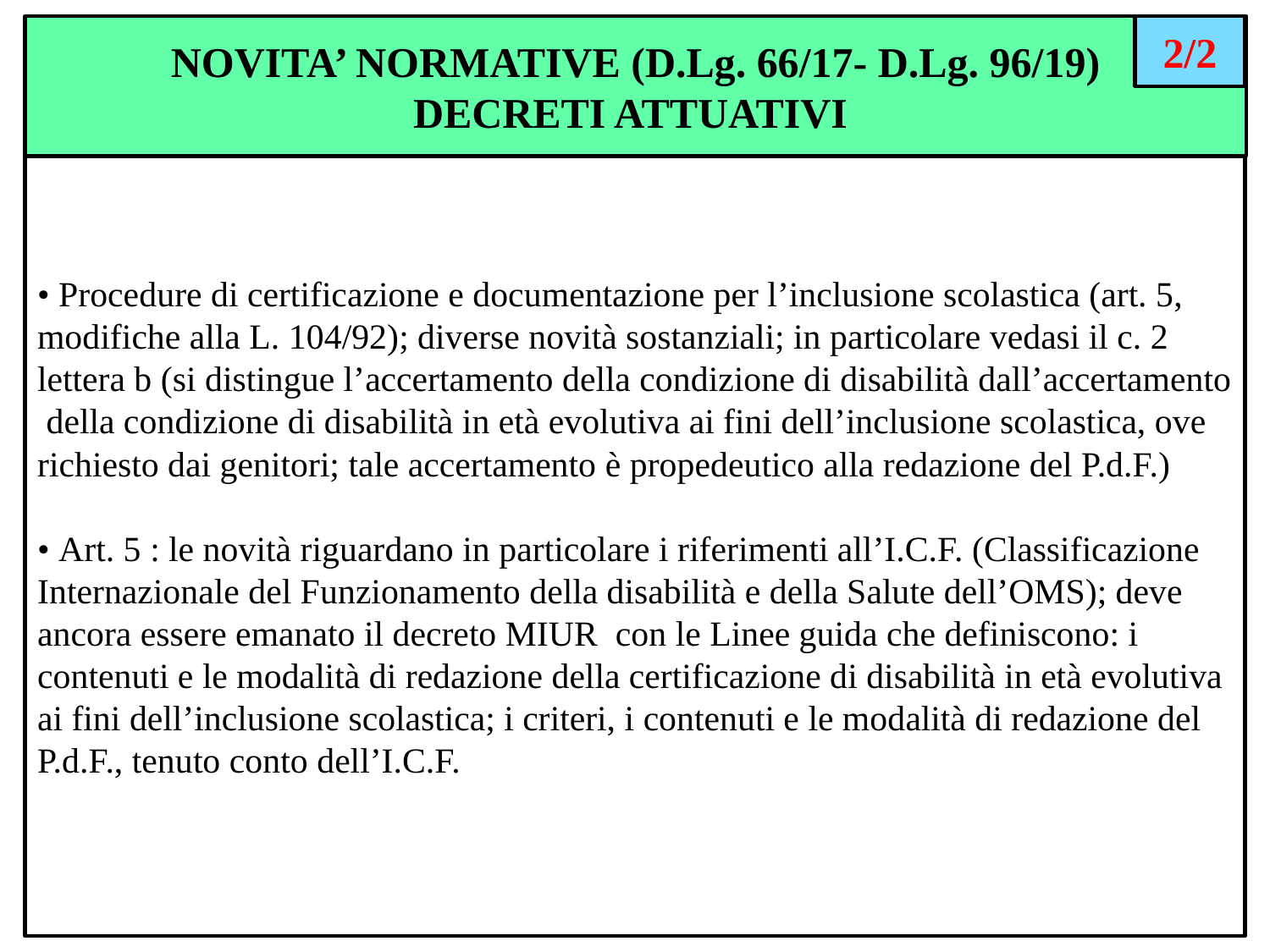

NOVITA’ NORMATIVE (D.Lg. 66/17- D.Lg. 96/19)
DECRETI ATTUATIVI
2/2
• Procedure di certificazione e documentazione per l’inclusione scolastica (art. 5, modifiche alla L. 104/92); diverse novità sostanziali; in particolare vedasi il c. 2 lettera b (si distingue l’accertamento della condizione di disabilità dall’accertamento  della condizione di disabilità in età evolutiva ai fini dell’inclusione scolastica, ove richiesto dai genitori; tale accertamento è propedeutico alla redazione del P.d.F.)

• Art. 5 : le novità riguardano in particolare i riferimenti all’I.C.F. (Classificazione Internazionale del Funzionamento della disabilità e della Salute dell’OMS); deve ancora essere emanato il decreto MIUR  con le Linee guida che definiscono: i contenuti e le modalità di redazione della certificazione di disabilità in età evolutiva ai fini dell’inclusione scolastica; i criteri, i contenuti e le modalità di redazione del P.d.F., tenuto conto dell’I.C.F.